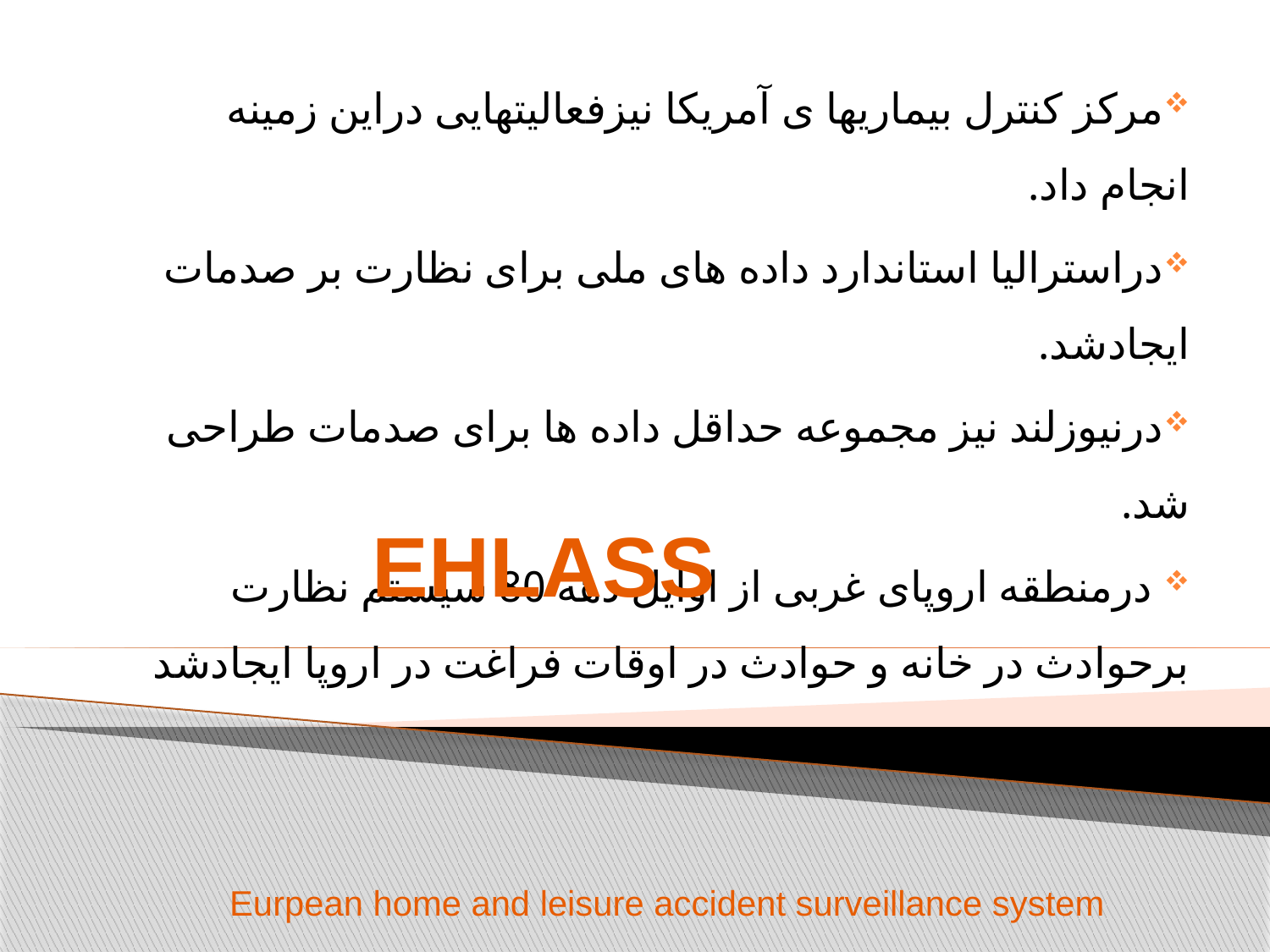

مرکز کنترل بیماریها ی آمریکا نیزفعالیتهایی دراین زمینه انجام داد.
دراسترالیا استاندارد داده های ملی برای نظارت بر صدمات ایجادشد.
درنیوزلند نیز مجموعه حداقل داده ها برای صدمات طراحی شد.
 درمنطقه اروپای غربی از اوایل دهه 80 سیستم نظارت برحوادث در خانه و حوادث در اوقات فراغت در اروپا ایجادشد

Eurpean home and leisure accident surveillance system

EHLASS